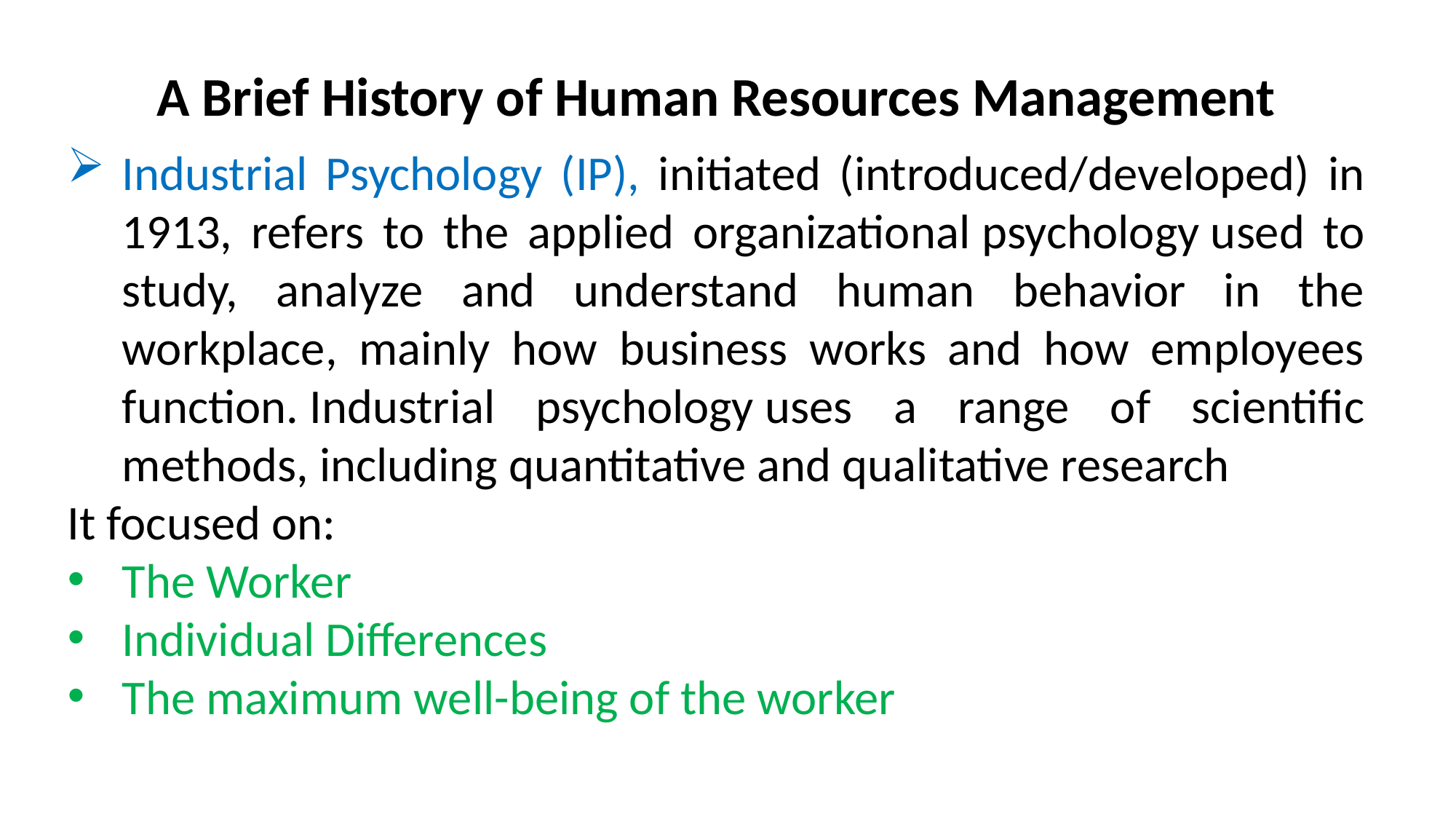

A Brief History of Human Resources Management
Industrial Psychology (IP), initiated (introduced/developed) in 1913, refers to the applied organizational psychology used to study, analyze and understand human behavior in the workplace, mainly how business works and how employees function. Industrial psychology uses a range of scientific methods, including quantitative and qualitative research
It focused on:
The Worker
Individual Differences
The maximum well-being of the worker